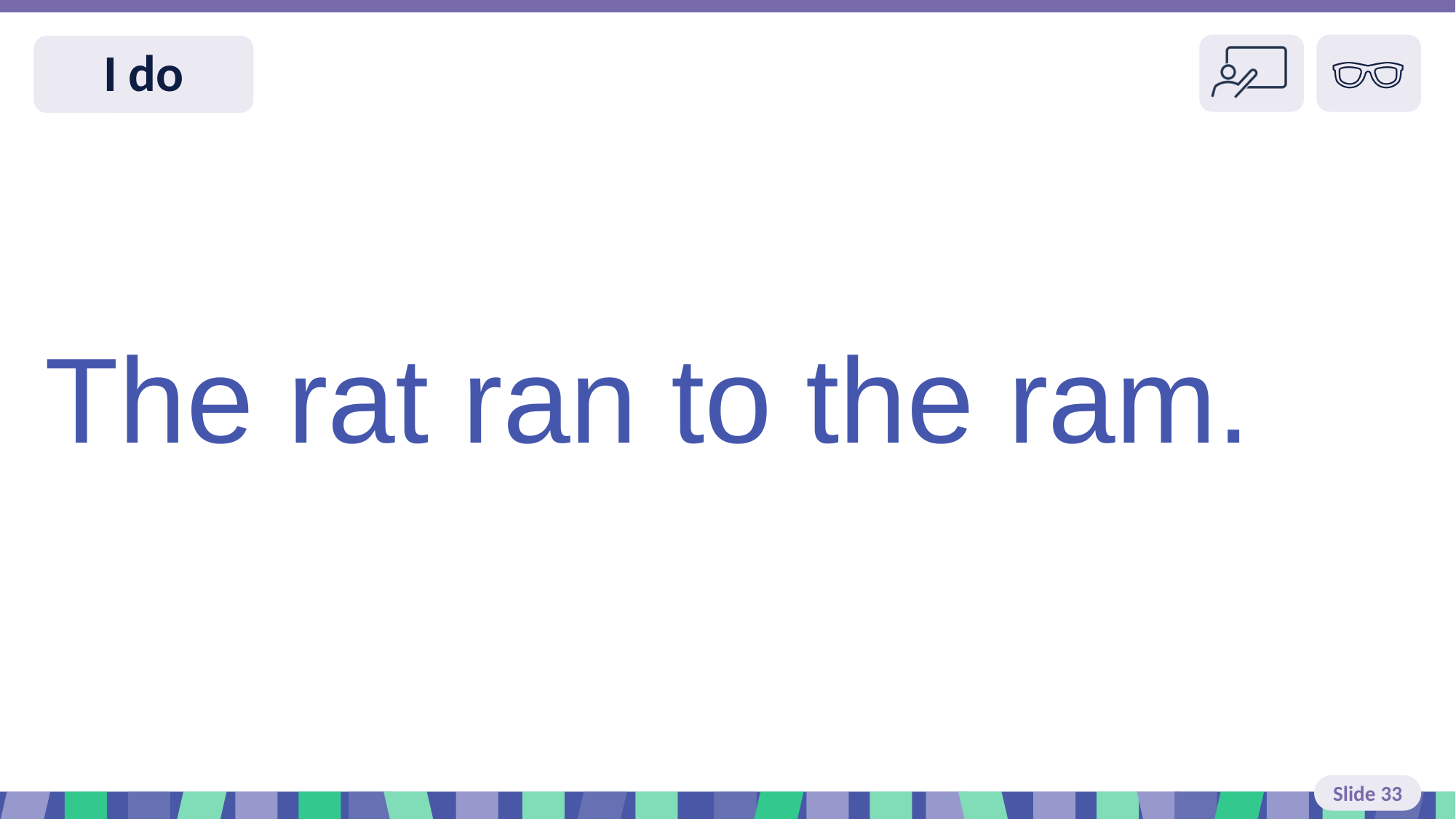

Slide 33 I do read
The rat ran to the ram.